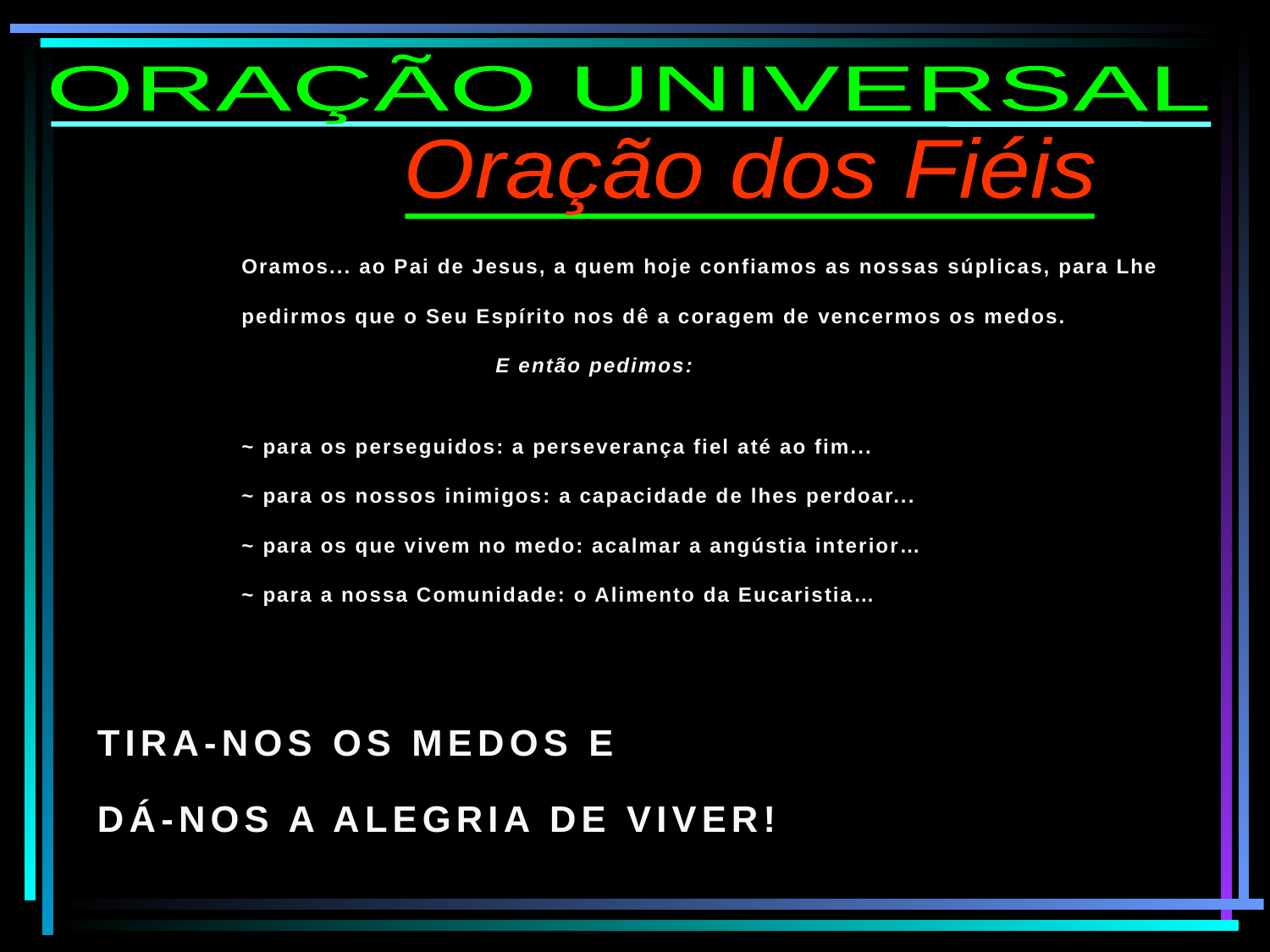

ORAÇÃO UNIVERSAL

Oração dos Fiéis

Oramos... ao Pai de Jesus, a quem hoje confiamos as nossas súplicas, para Lhe pedirmos que o Seu Espírito nos dê a coragem de vencermos os medos.  			E então pedimos:
~ para os perseguidos: a perseverança fiel até ao fim...
~ para os nossos inimigos: a capacidade de lhes perdoar...
~ para os que vivem no medo: acalmar a angústia interior…
~ para a nossa Comunidade: o Alimento da Eucaristia…
Tira-nos os medos e
Dá-nos a alegria de viver!